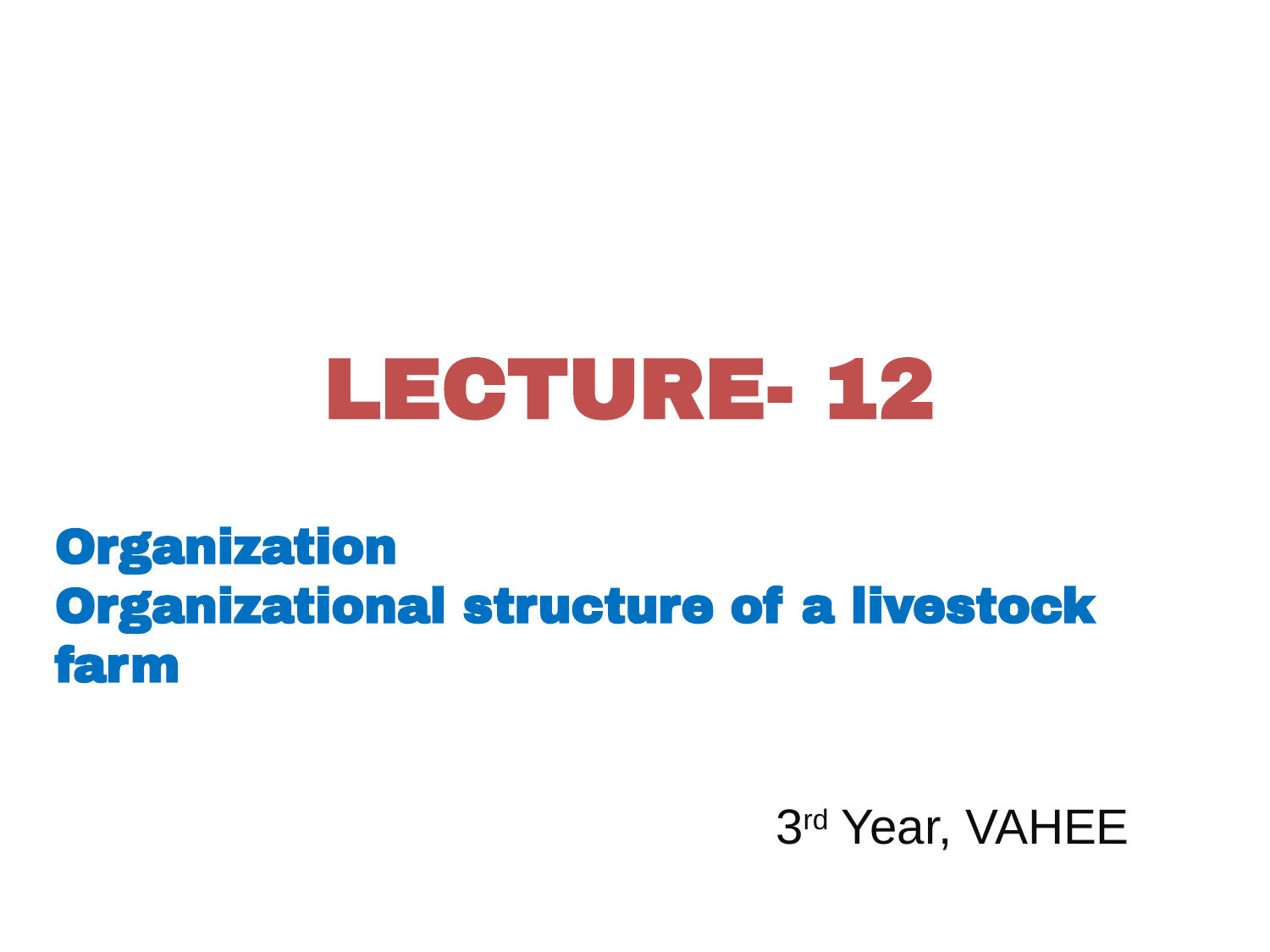

# LECTURE- 12
Organization
Organizational structure of a livestock farm

3rd Year, VAHEE